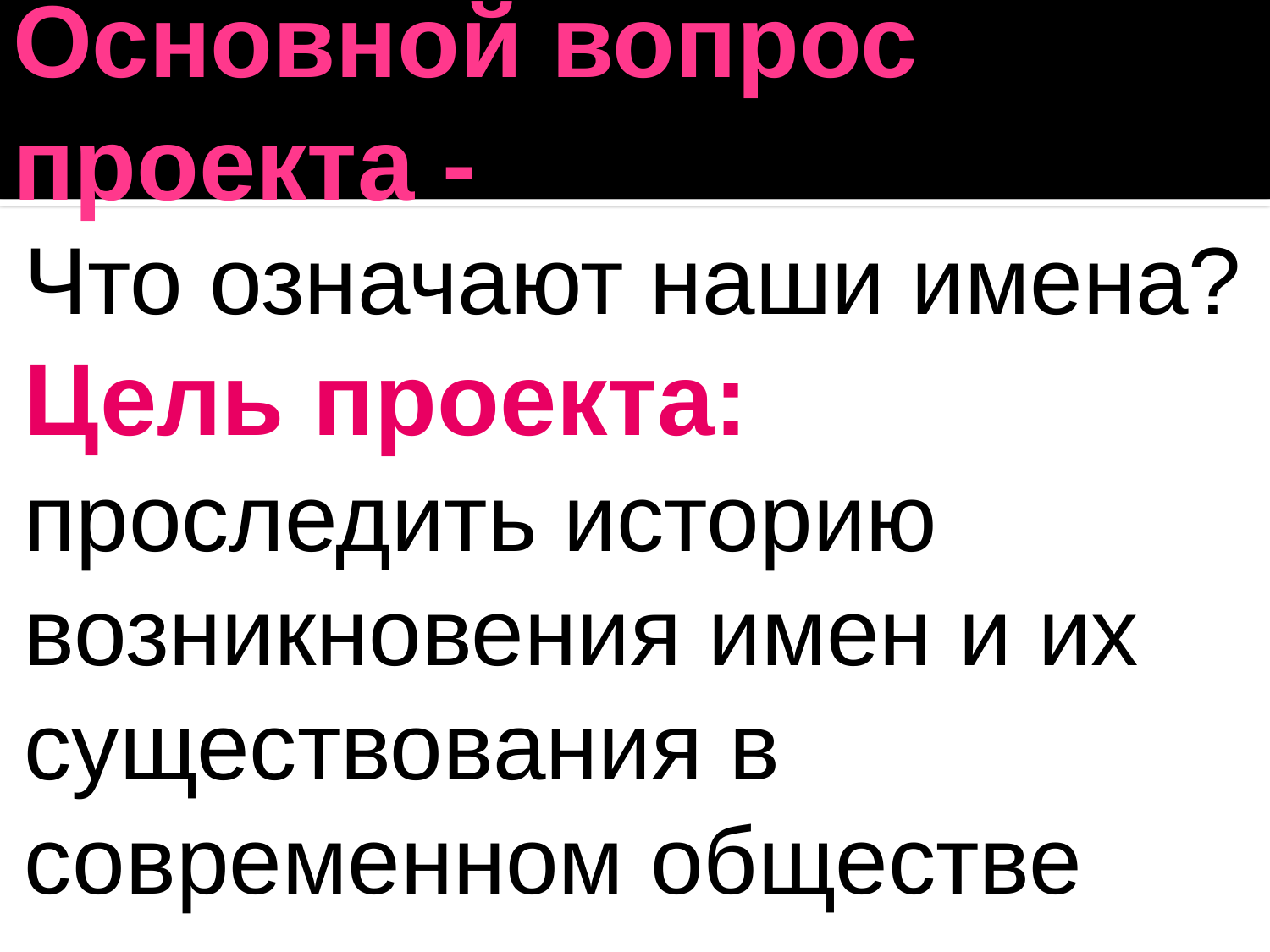

# Основной вопрос проекта -
Что означают наши имена?
Цель проекта:
проследить историю возникновения имен и их существования в современном обществе